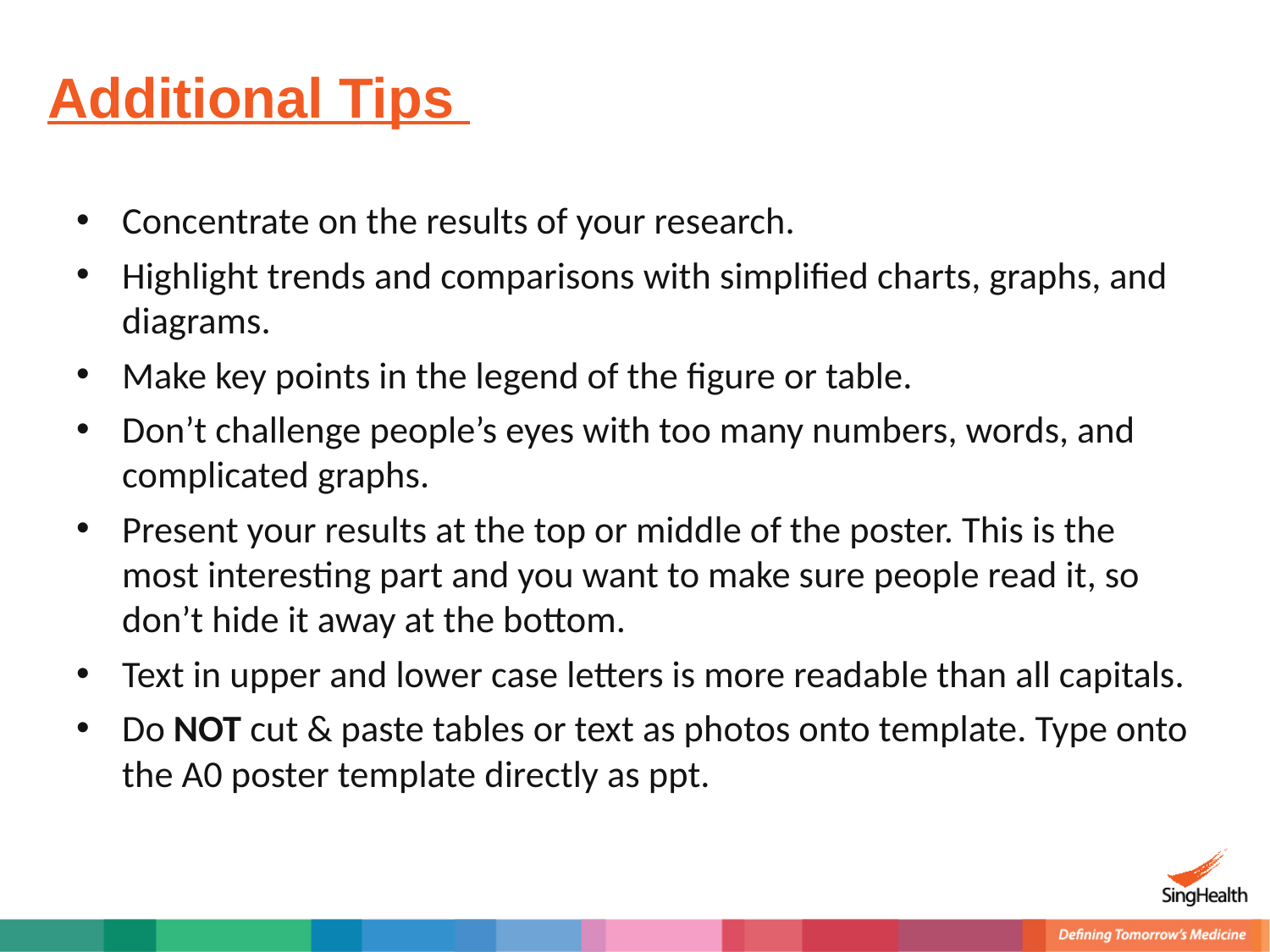

# Additional Tips
Concentrate on the results of your research.
Highlight trends and comparisons with simplified charts, graphs, and diagrams.
Make key points in the legend of the figure or table.
Don’t challenge people’s eyes with too many numbers, words, and complicated graphs.
Present your results at the top or middle of the poster. This is the most interesting part and you want to make sure people read it, so don’t hide it away at the bottom.
Text in upper and lower case letters is more readable than all capitals.
Do NOT cut & paste tables or text as photos onto template. Type onto the A0 poster template directly as ppt.